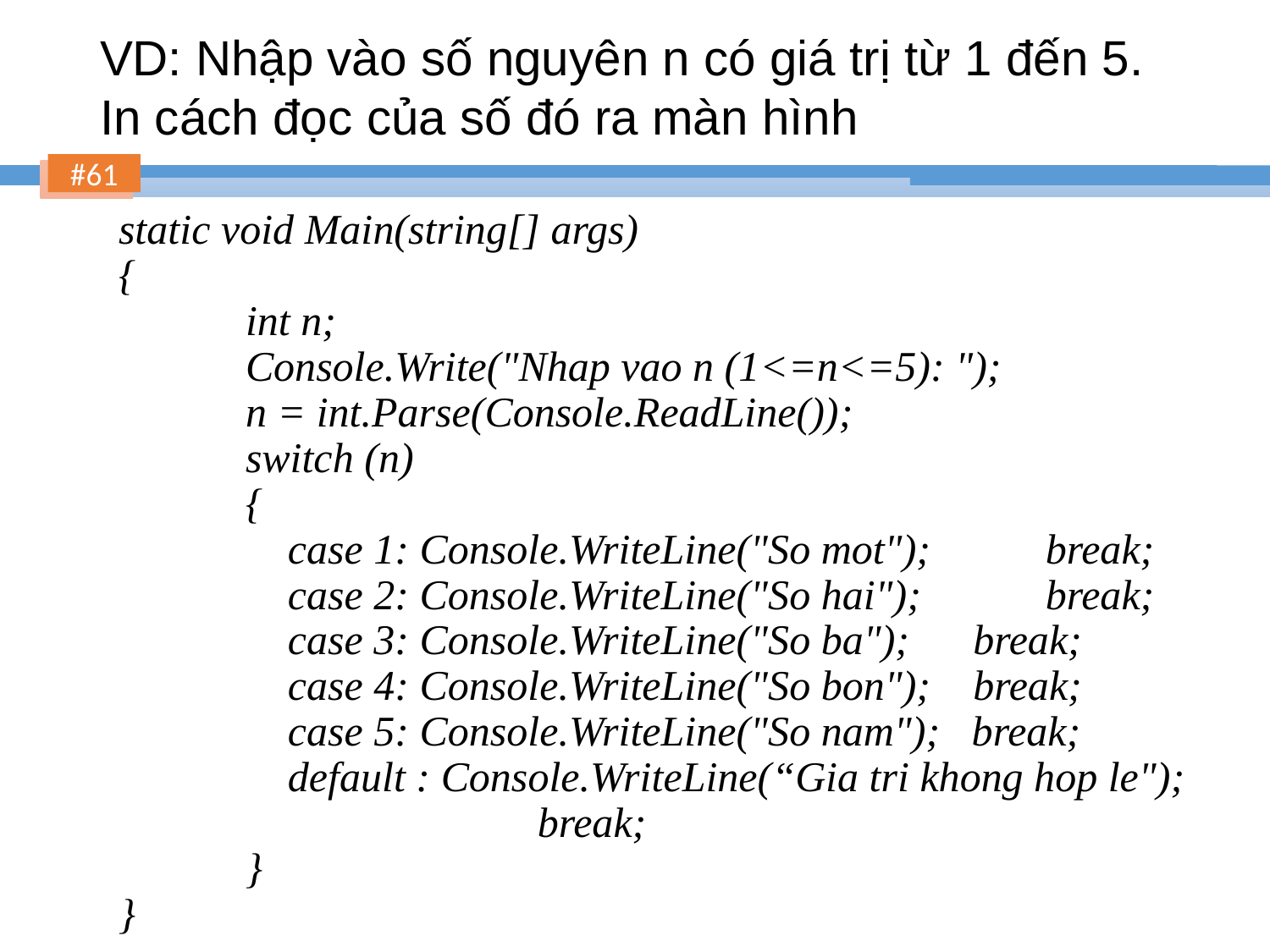

# VD: Nhập vào số nguyên n có giá trị từ 1 đến 5. In cách đọc của số đó ra màn hình
static void Main(string[] args)
{
            int n;
            Console.Write("Nhap vao n (1<=n<=5): ");
            n = int.Parse(Console.ReadLine());
            switch (n)
            {
                case 1: Console.WriteLine("So mot");	break;
                case 2: Console.WriteLine("So hai");	break;
                case 3: Console.WriteLine("So ba");      break;
                case 4: Console.WriteLine("So bon");    break;
                case 5: Console.WriteLine("So nam");   break;
                default : Console.WriteLine(“Gia tri khong hop le");
				break;
            }
}
61